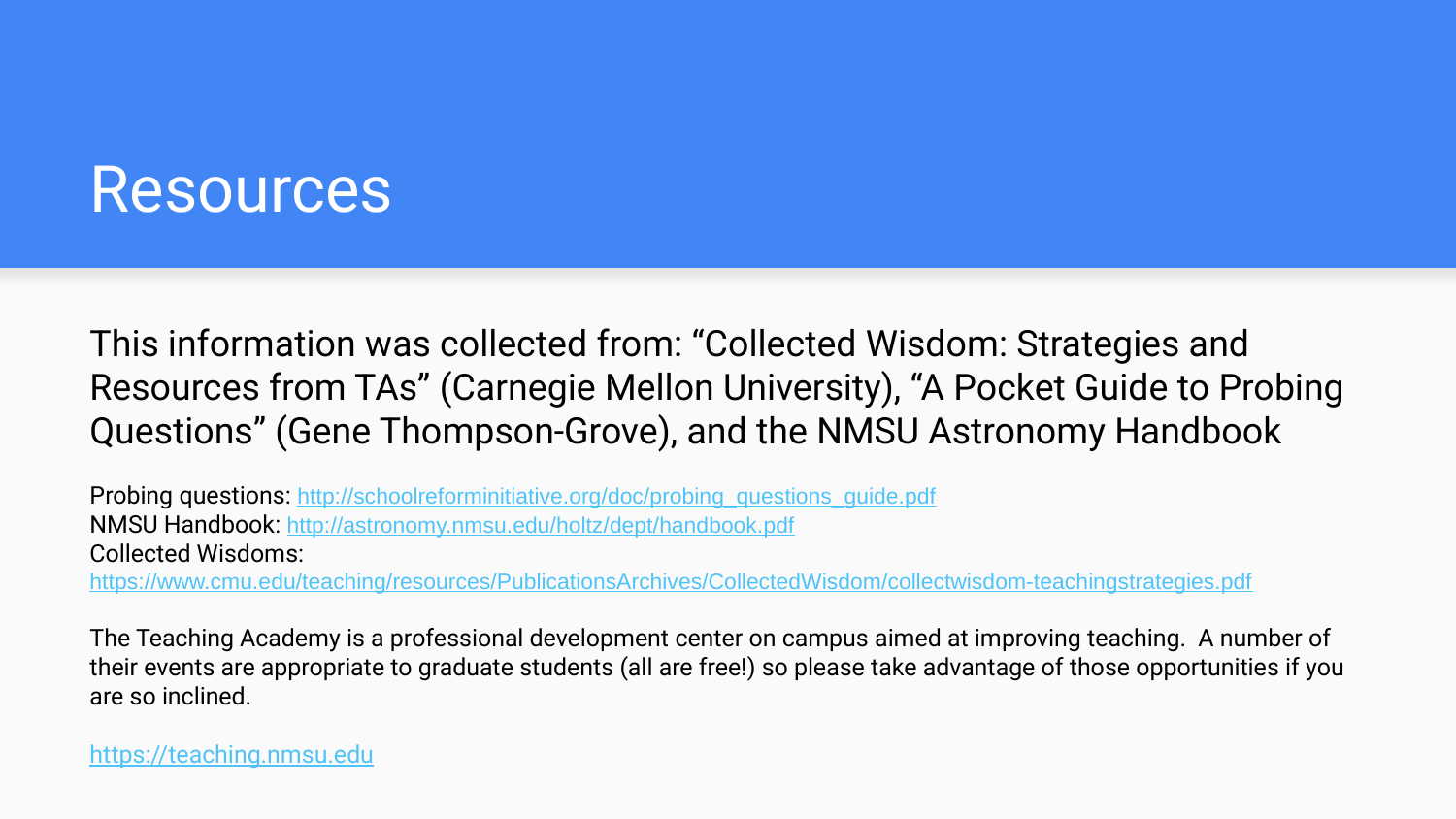

# Resources
This information was collected from: “Collected Wisdom: Strategies and Resources from TAs” (Carnegie Mellon University), “A Pocket Guide to Probing Questions” (Gene Thompson-Grove), and the NMSU Astronomy Handbook

Probing questions: http://schoolreforminitiative.org/doc/probing_questions_guide.pdf
NMSU Handbook: http://astronomy.nmsu.edu/holtz/dept/handbook.pdf
Collected Wisdoms: https://www.cmu.edu/teaching/resources/PublicationsArchives/CollectedWisdom/collectwisdom-teachingstrategies.pdf

The Teaching Academy is a professional development center on campus aimed at improving teaching.  A number of their events are appropriate to graduate students (all are free!) so please take advantage of those opportunities if you are so inclined.

https://teaching.nmsu.edu